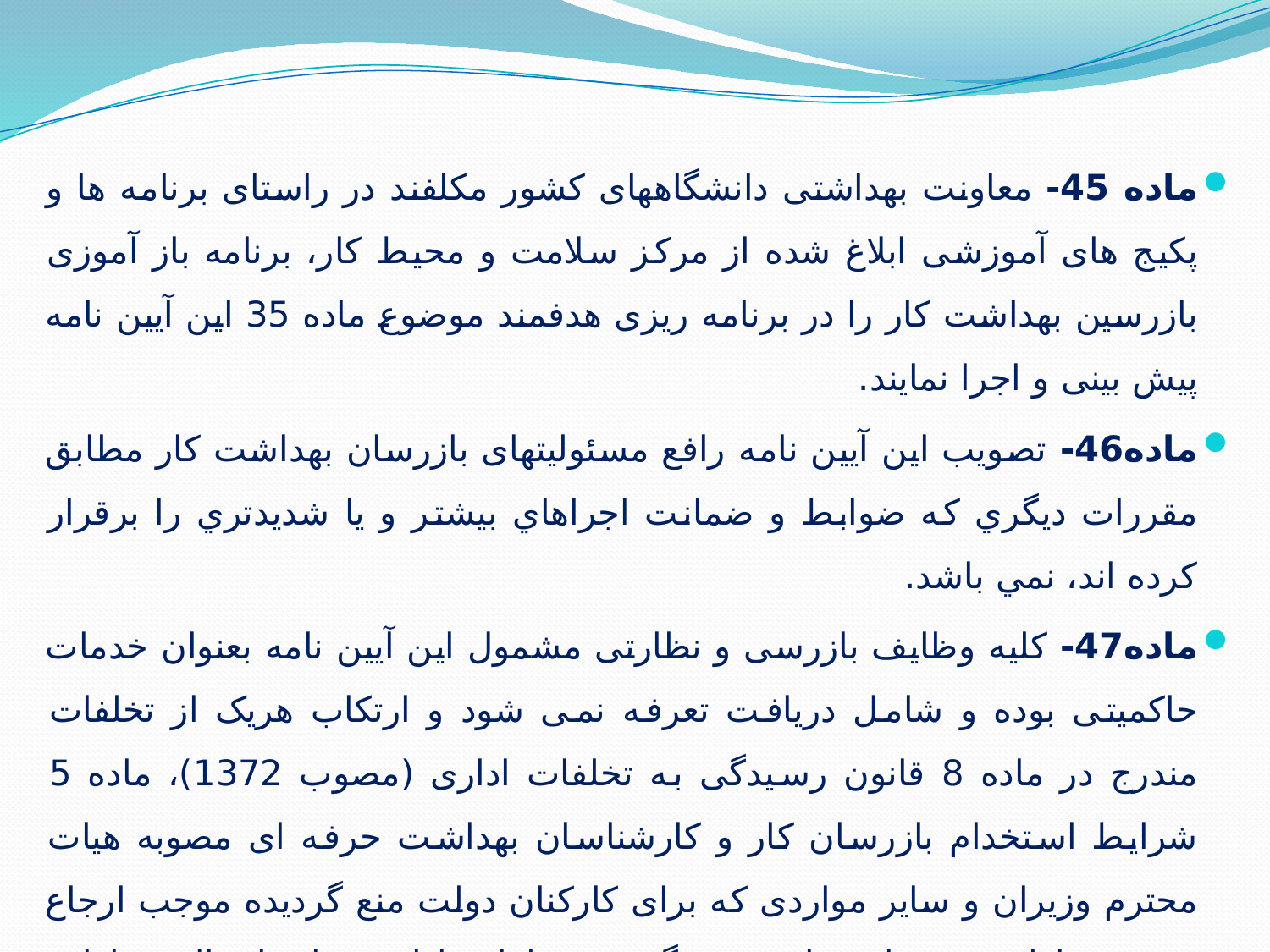

ماده 45- معاونت بهداشتی دانشگاههای کشور مکلفند در راستای برنامه ها و پکیج های آموزشی ابلاغ شده از مرکز سلامت و محیط کار، برنامه باز آموزی بازرسین بهداشت کار را در برنامه ریزی هدفمند موضوع ماده 35 این آیین نامه پیش بینی و اجرا نمایند.
ماده46- تصویب این آیین نامه رافع مسئولیتهای بازرسان بهداشت کار مطابق مقررات ديگري كه ضوابط و ضمانت اجراهاي بيشتر و يا شديدتري را برقرار كرده اند، نمي باشد.
ماده47- کلیه وظایف بازرسی و نظارتی مشمول این آیین نامه بعنوان خدمات حاکمیتی بوده و شامل دریافت تعرفه نمی شود و ارتکاب هریک از تخلفات مندرج در ماده 8 قانون رسیدگی به تخلفات اداری (مصوب 1372)، ماده 5 شرایط استخدام بازرسان کار و کارشناسان بهداشت حرفه ای مصوبه هیات محترم وزیران و سایر مواردی که برای کارکنان دولت منع گردیده موجب ارجاع پرونده خاطی به هیات های رسیدگی به تخلفات اداری برای اعمال مجازات مناسب خواهد شد.